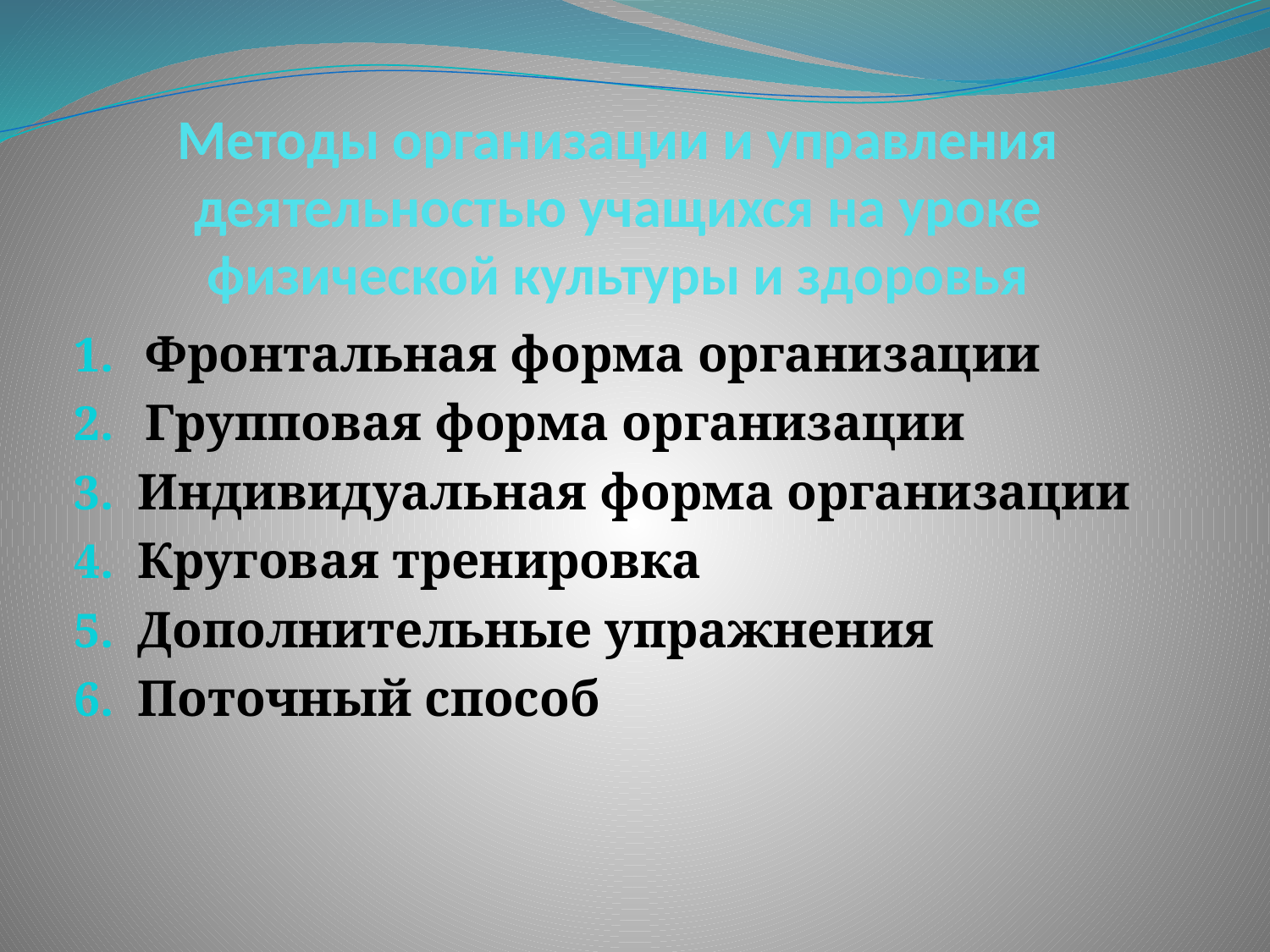

# Методы организации и управления деятельностью учащихся на уроке физической культуры и здоровья
Фронтальная форма организации
Групповая форма организации
Индивидуальная форма организации
Круговая тренировка
Дополнительные упражнения
Поточный способ